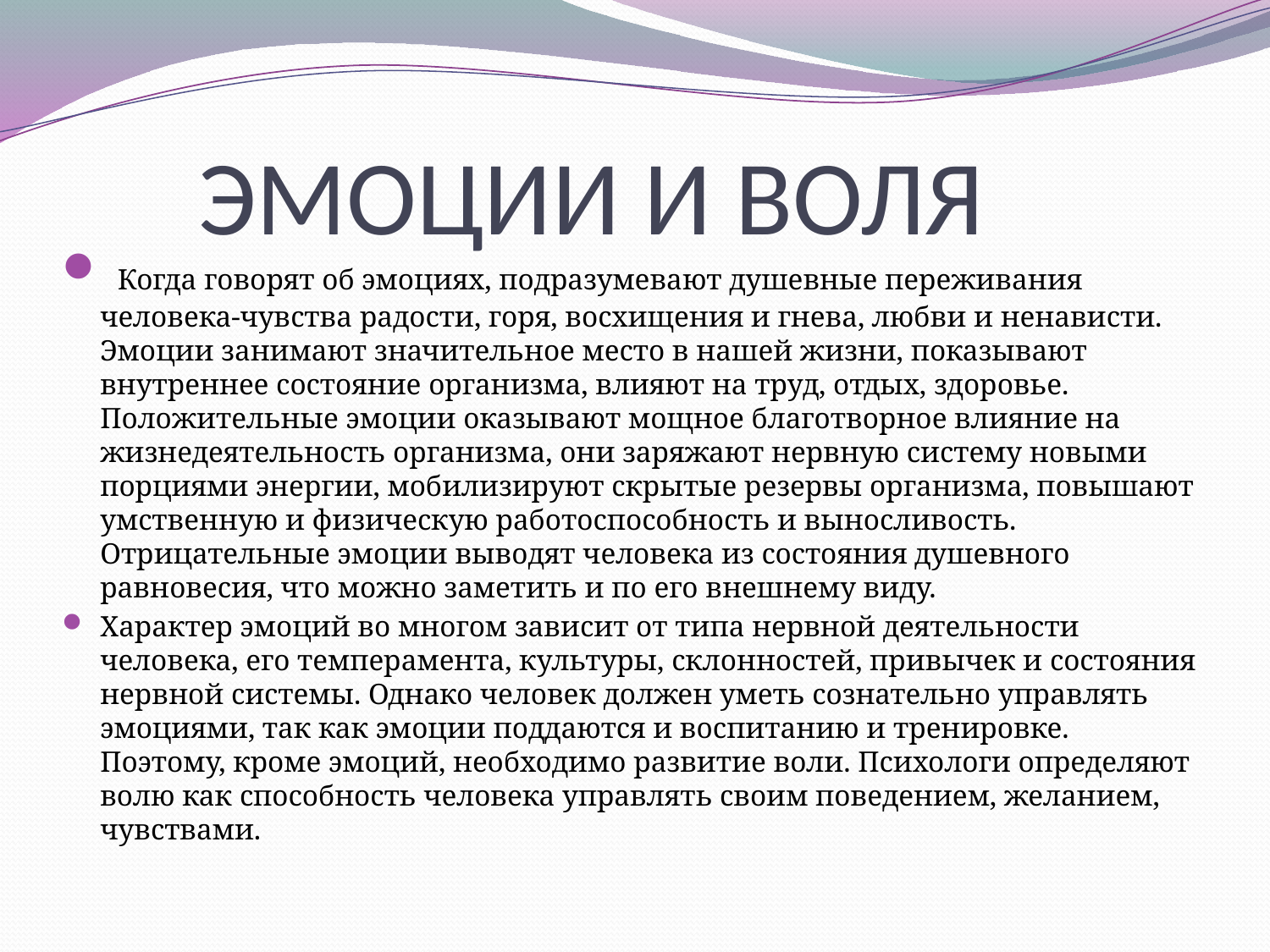

# ЭМОЦИИ И ВОЛЯ
 Когда говорят об эмоциях, подразумевают душевные переживания человека-чувства радости, горя, восхищения и гнева, любви и ненависти. Эмоции занимают значительное место в нашей жизни, показывают внутреннее состояние организма, влияют на труд, отдых, здоровье. Положительные эмоции оказывают мощное благотворное влияние на жизнедеятельность организма, они заряжают нервную систему новыми порциями энергии, мобилизируют скрытые резервы организма, повышают умственную и физическую работоспособность и выносливость. Отрицательные эмоции выводят человека из состояния душевного равновесия, что можно заметить и по его внешнему виду.
Характер эмоций во многом зависит от типа нервной деятельности человека, его темперамента, культуры, склонностей, привычек и состояния нервной системы. Однако человек должен уметь сознательно управлять эмоциями, так как эмоции поддаются и воспитанию и тренировке. Поэтому, кроме эмоций, необходимо развитие воли. Психологи определяют волю как способность человека управлять своим поведением, желанием, чувствами.